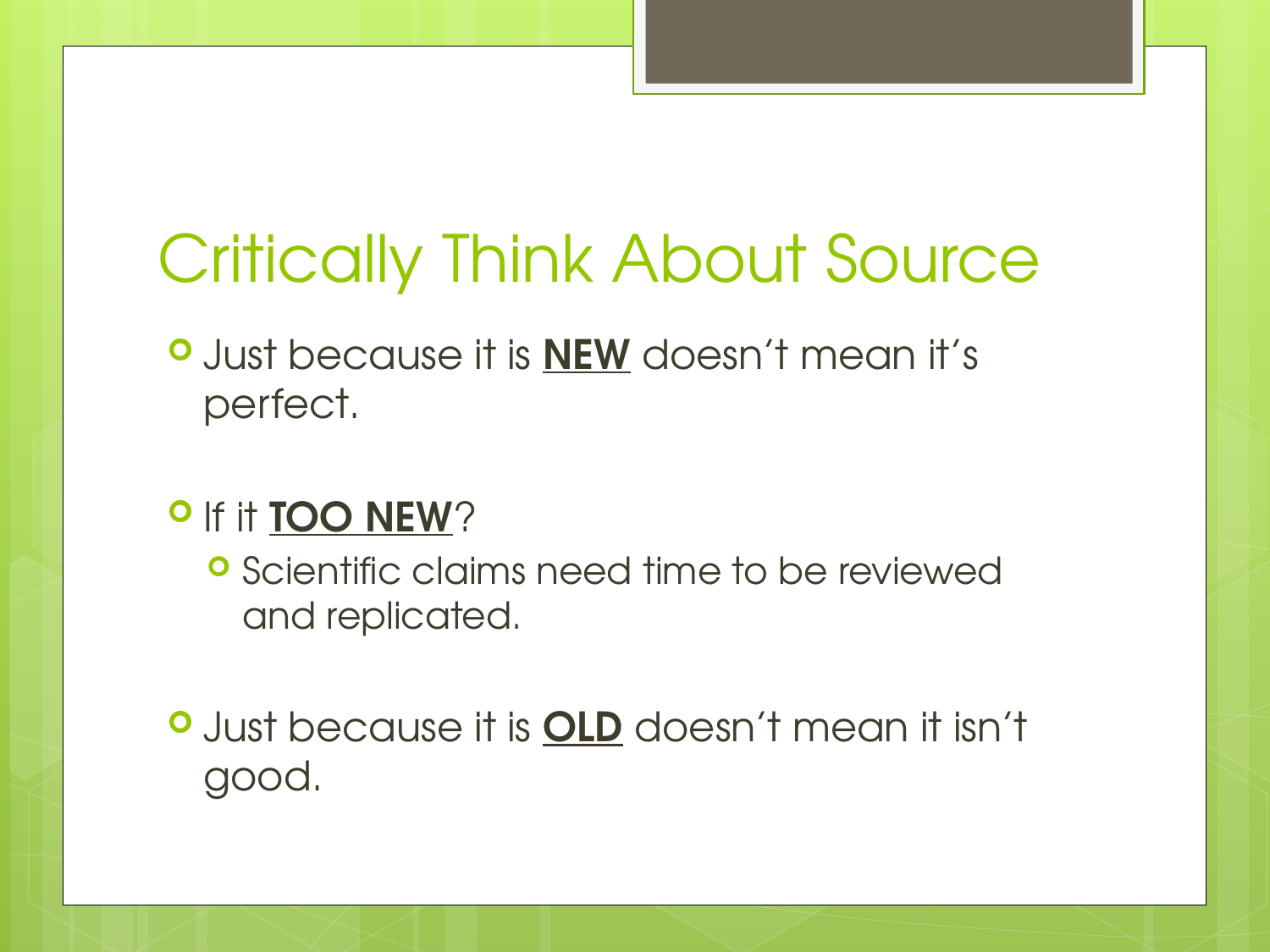

# Critically Think About Source
Just because it is NEW doesn’t mean it’s perfect.

If it TOO NEW?
Scientific claims need time to be reviewed and replicated.

Just because it is OLD doesn’t mean it isn’t good.